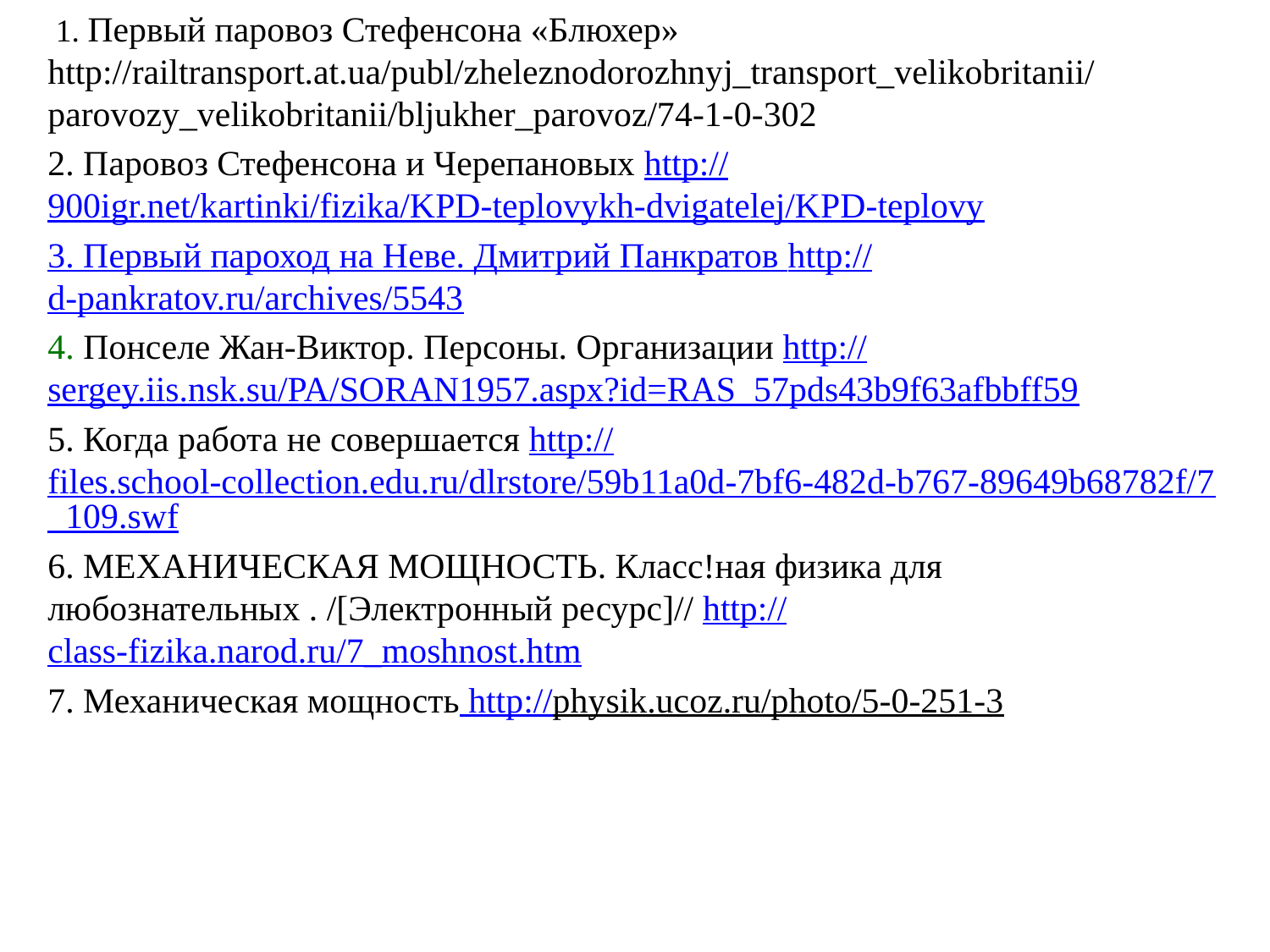

1. Первый паровоз Стефенсона «Блюхер» http://railtransport.at.ua/publ/zheleznodorozhnyj_transport_velikobritanii/parovozy_velikobritanii/bljukher_parovoz/74-1-0-302
2. Паровоз Стефенсона и Черепановых http://900igr.net/kartinki/fizika/KPD-teplovykh-dvigatelej/KPD-teplovy
3. Первый пароход на Неве. Дмитрий Панкратов http://d-pankratov.ru/archives/5543
4. Понселе Жан-Виктор. Персоны. Организации http://sergey.iis.nsk.su/PA/SORAN1957.aspx?id=RAS_57pds43b9f63afbbff59
5. Когда работа не совершается http://files.school-collection.edu.ru/dlrstore/59b11a0d-7bf6-482d-b767-89649b68782f/7_109.swf
6. МЕХАНИЧЕСКАЯ МОЩНОСТЬ. Класс!ная физика для любознательных . /[Электронный ресурс]// http://class-fizika.narod.ru/7_moshnost.htm
7. Механическая мощность http://physik.ucoz.ru/photo/5-0-251-3